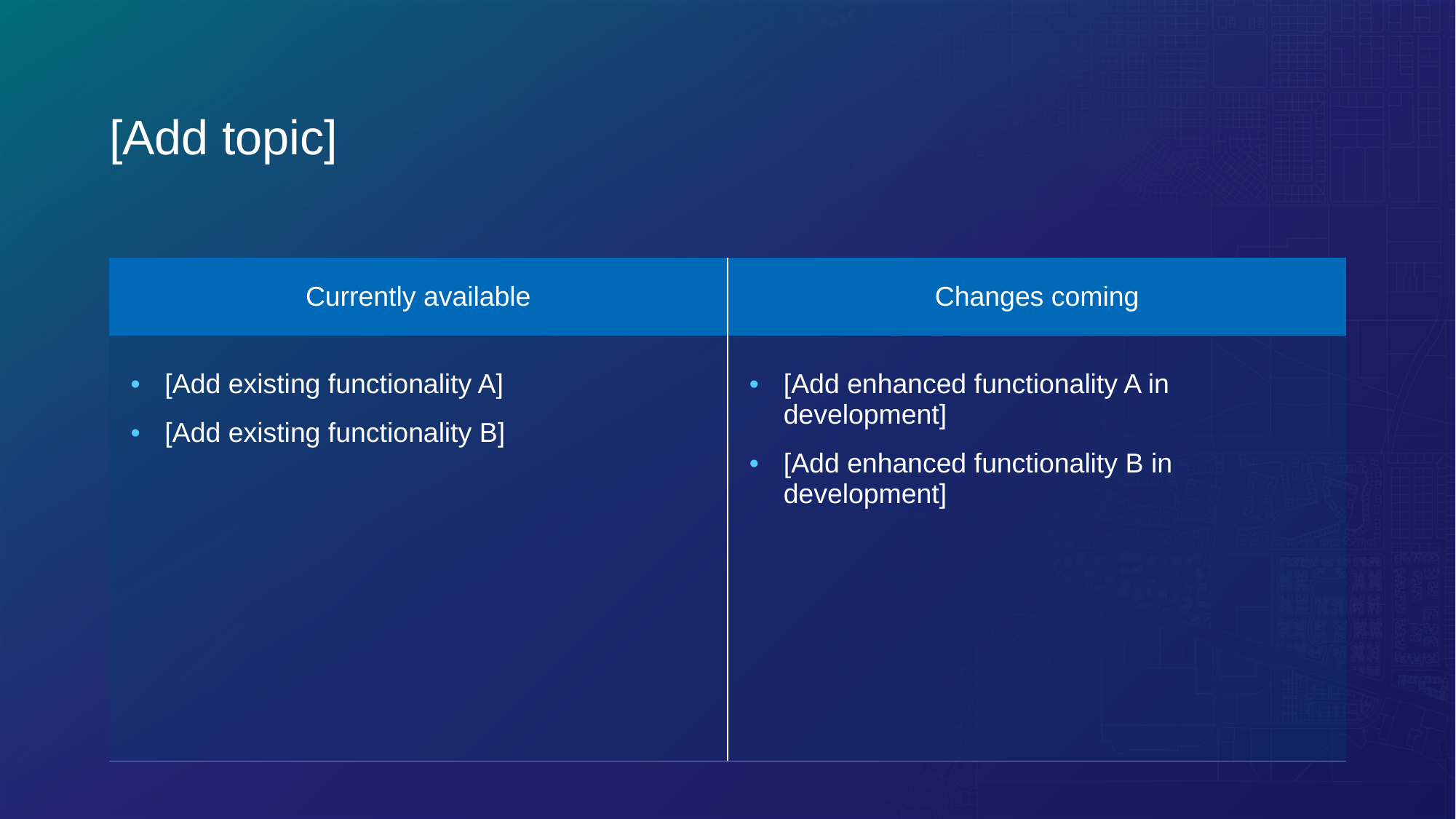

# [Add topic]

| Currently available | Changes coming |
| --- | --- |
| [Add existing functionality A] [Add existing functionality B] | [Add enhanced functionality A in development] [Add enhanced functionality B in development] |